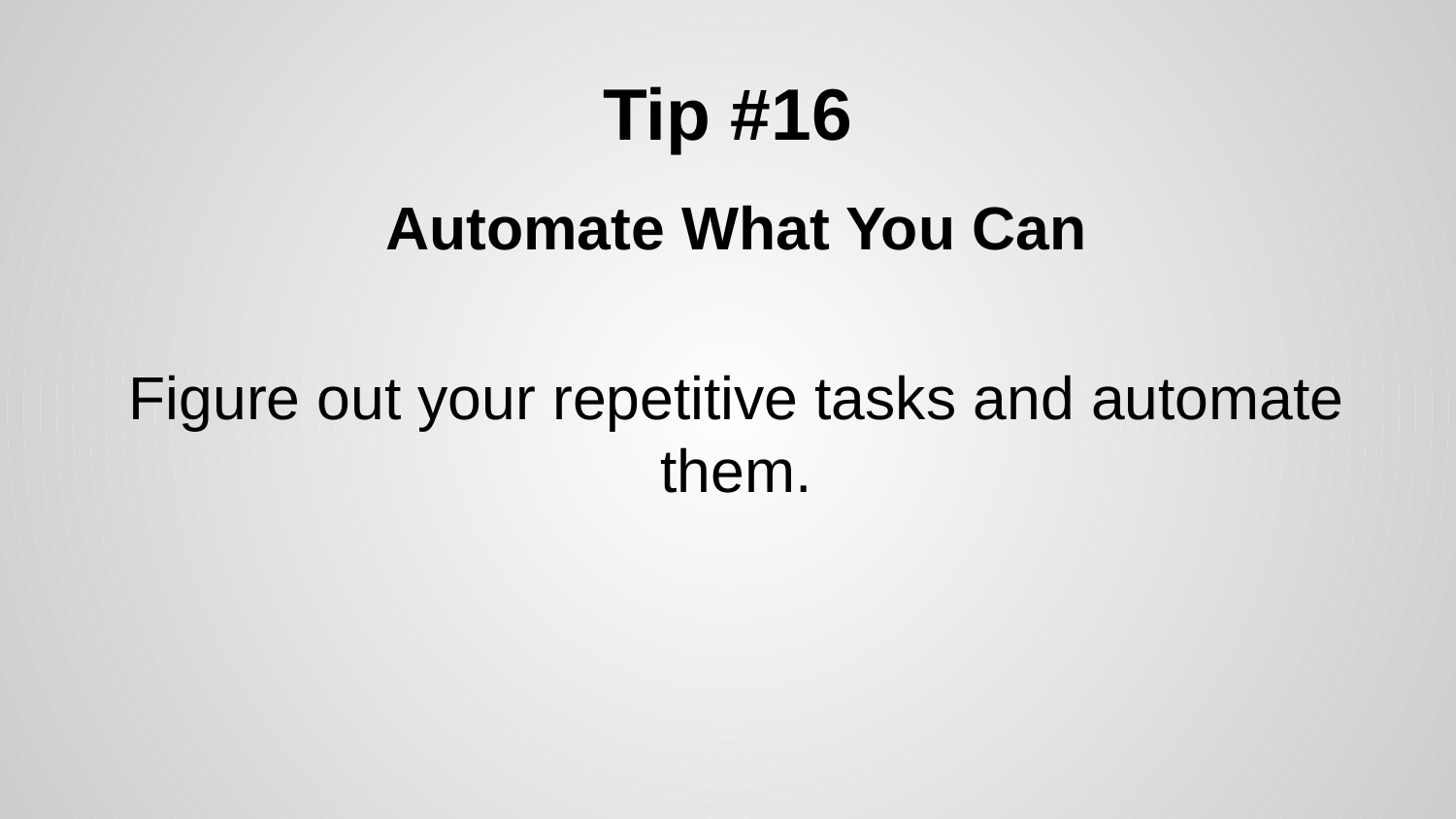

# Tip #16

Automate What You Can

Figure out your repetitive tasks and automate them.